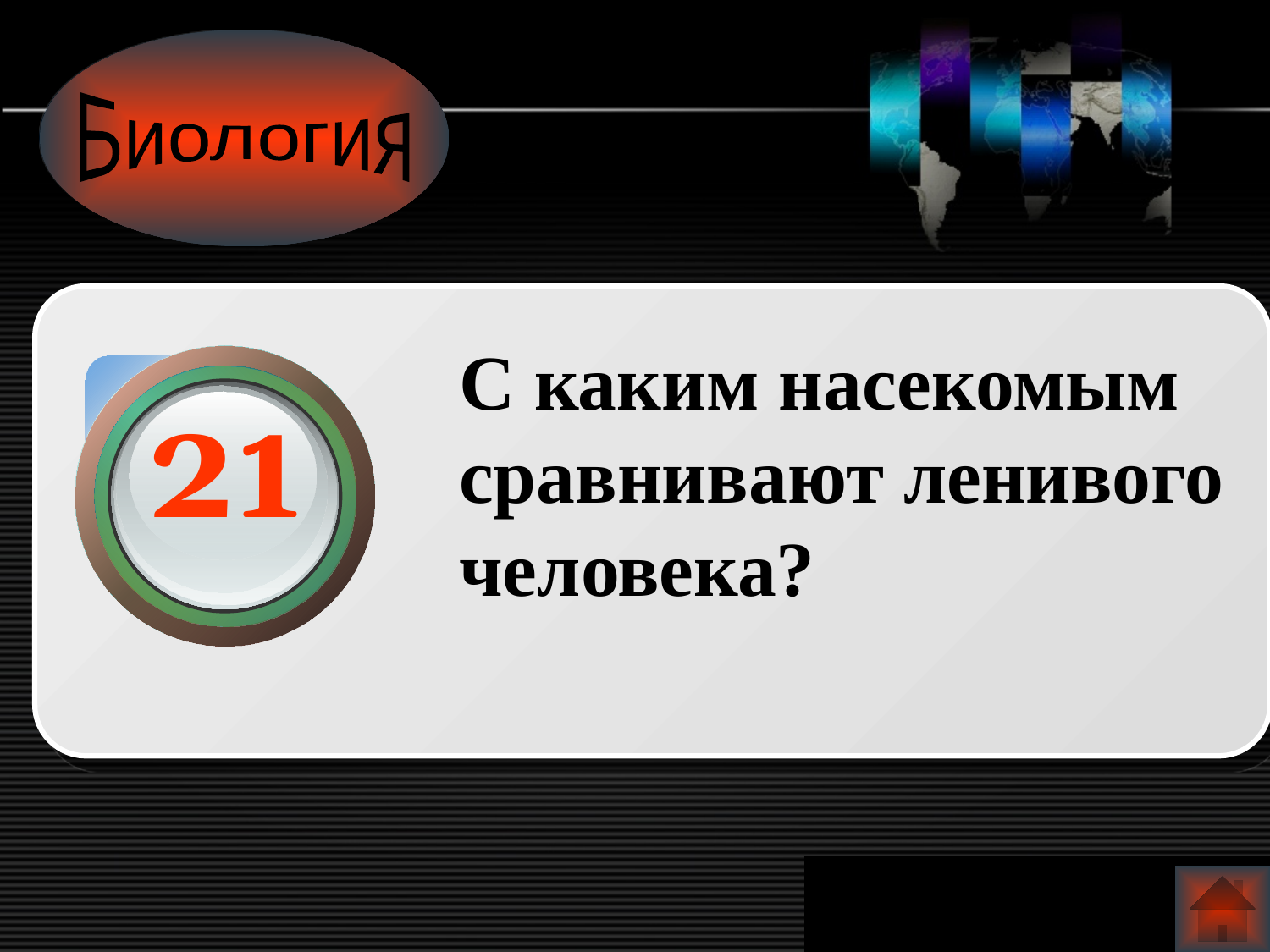

Биология

С каким насекомым сравнивают ленивого  человека?

21

www.themegallery.com